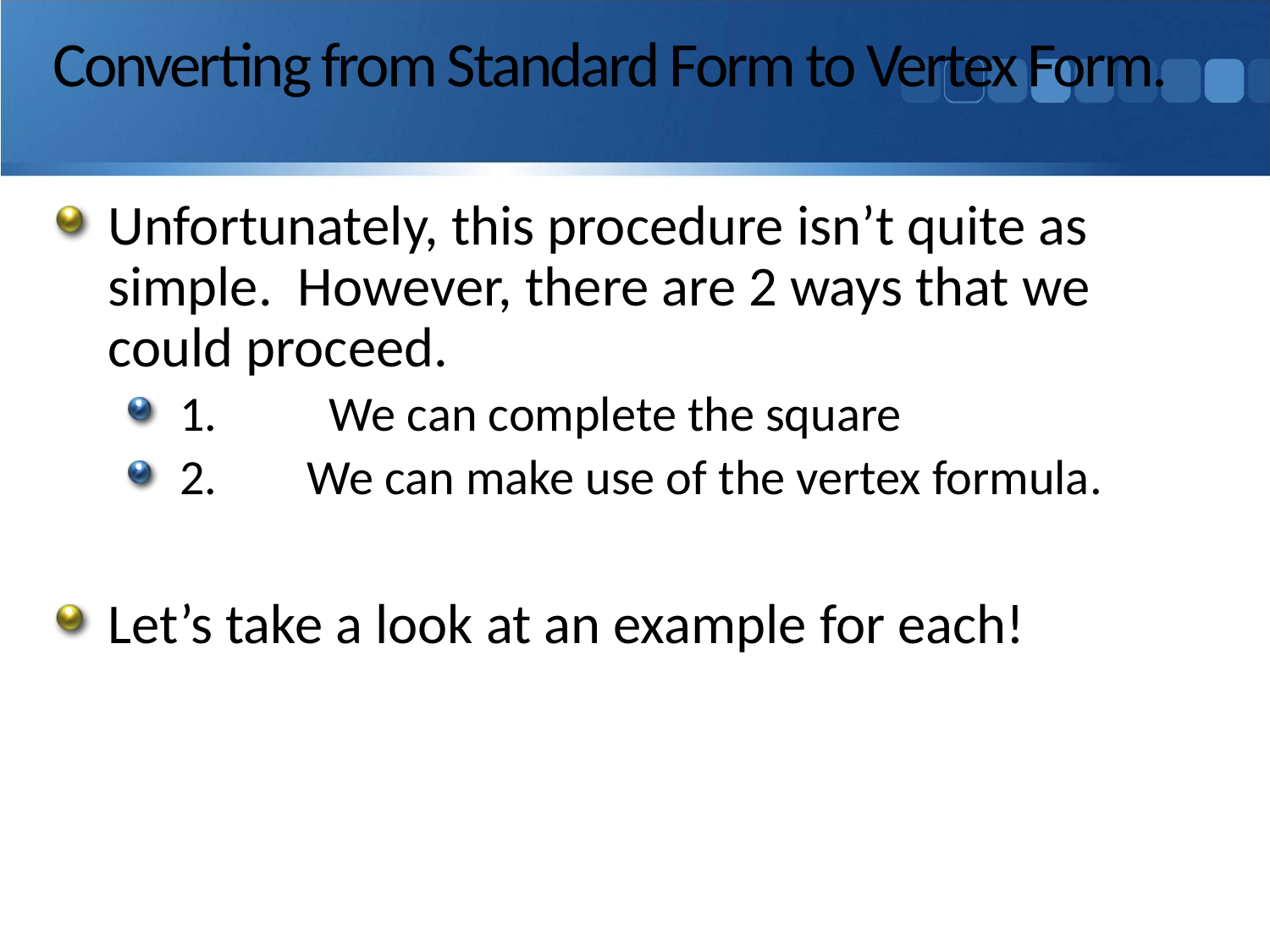

# Converting from Standard Form to Vertex Form.
Unfortunately, this procedure isn’t quite as simple.  However, there are 2 ways that we could proceed.
1.	  We can complete the square
2.  	We can make use of the vertex formula.

Let’s take a look at an example for each!